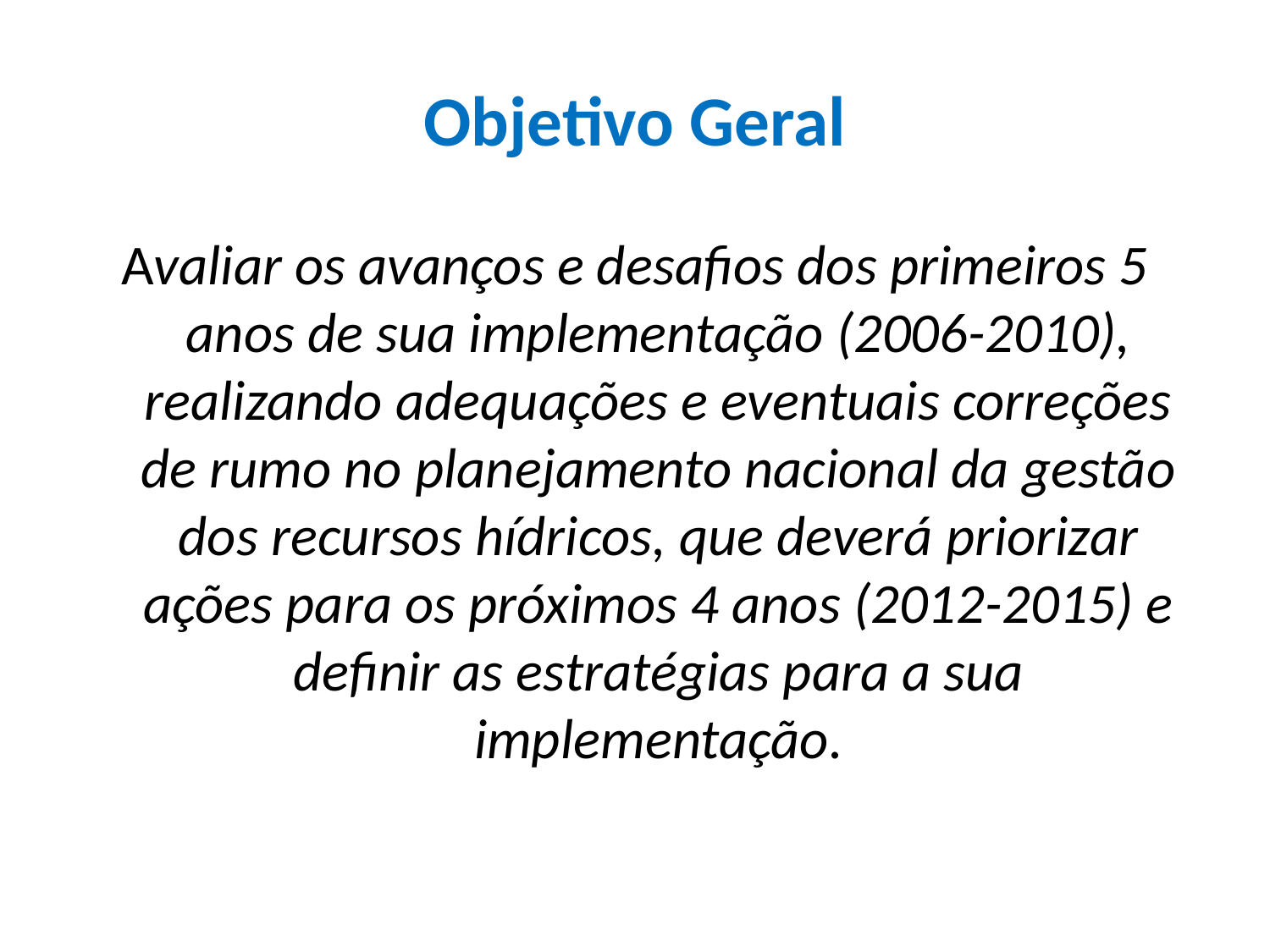

# Objetivo Geral
Avaliar os avanços e desafios dos primeiros 5 anos de sua implementação (2006-2010), realizando adequações e eventuais correções de rumo no planejamento nacional da gestão dos recursos hídricos, que deverá priorizar ações para os próximos 4 anos (2012-2015) e definir as estratégias para a sua implementação.